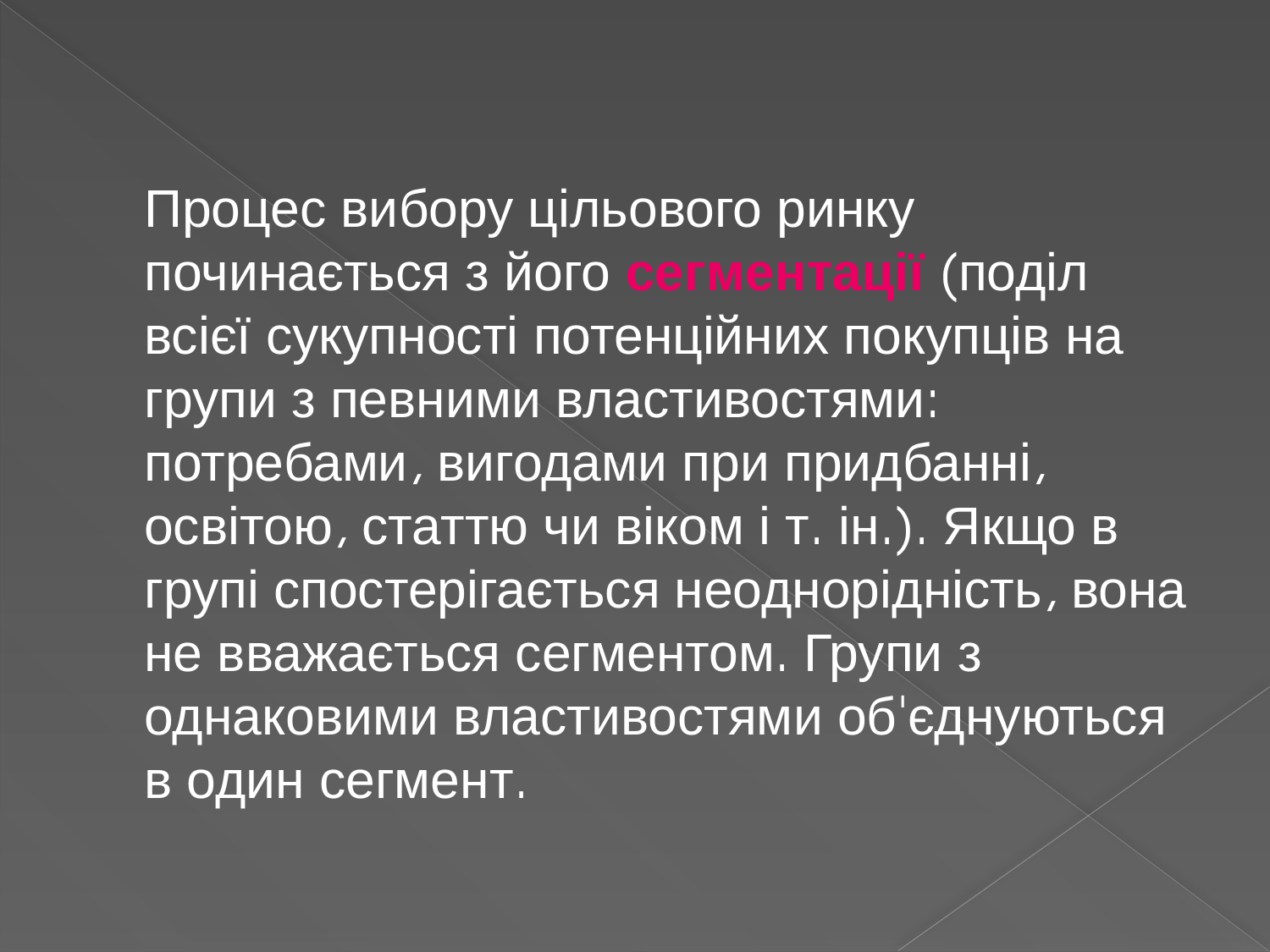

Процес вибору цільового ринку починається з його сегментації (поділ всієї сукупності потенційних покупців на групи з певними властивостями: потребами, вигодами при придбанні, освітою, статтю чи віком і т. ін.). Якщо в групі спостерігається неоднорідність, вона не вважається сегментом. Групи з однаковими властивостями об'єднуються в один сегмент.